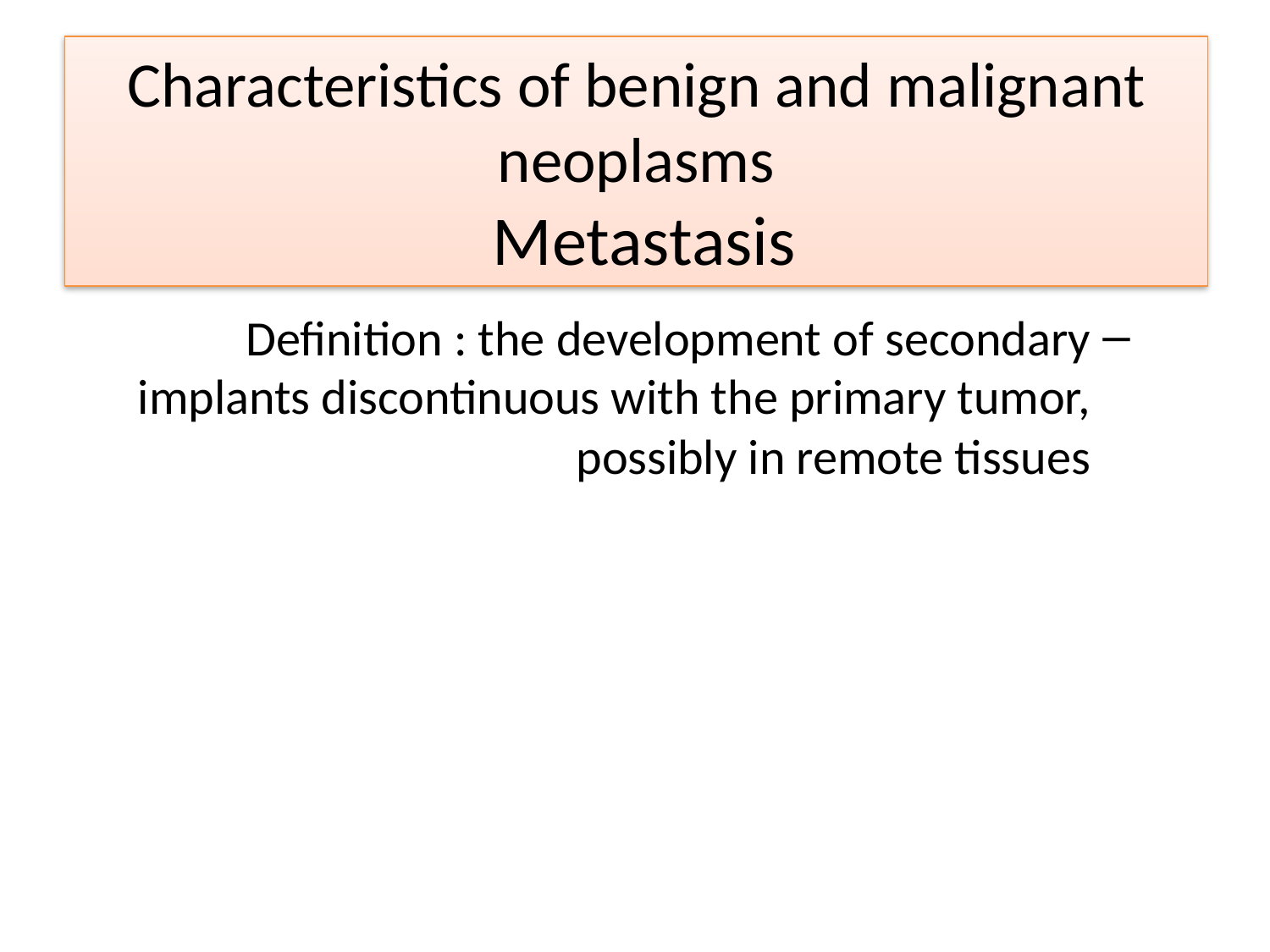

# Characteristics of benign and malignant neoplasms Metastasis

Definition : the development of secondary implants discontinuous with the primary tumor, possibly in remote tissues